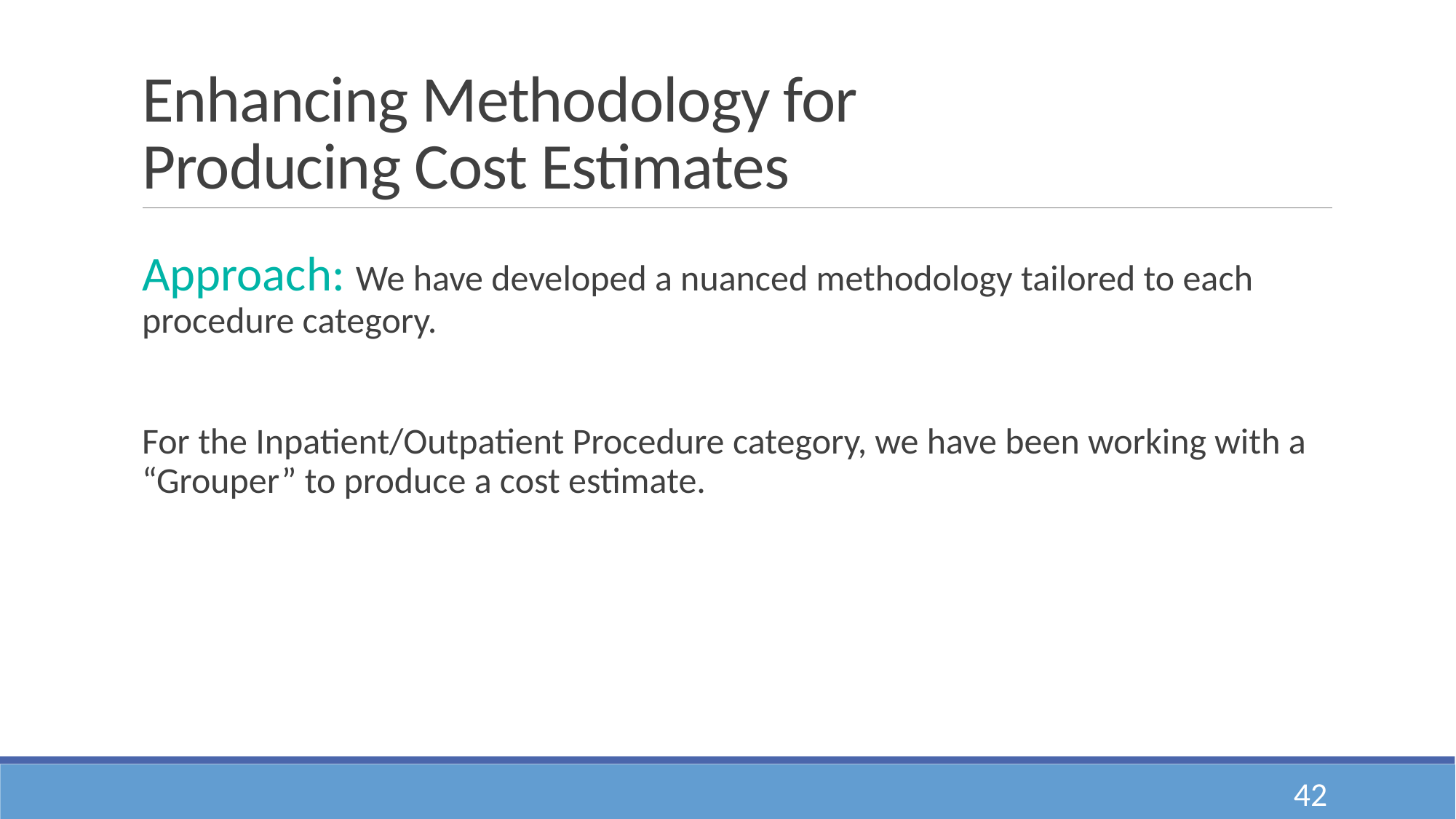

# Enhancing Methodology for Producing Cost Estimates
Approach: We have developed a nuanced methodology tailored to each procedure category.

For the Inpatient/Outpatient Procedure category, we have been working with a “Grouper” to produce a cost estimate.
42